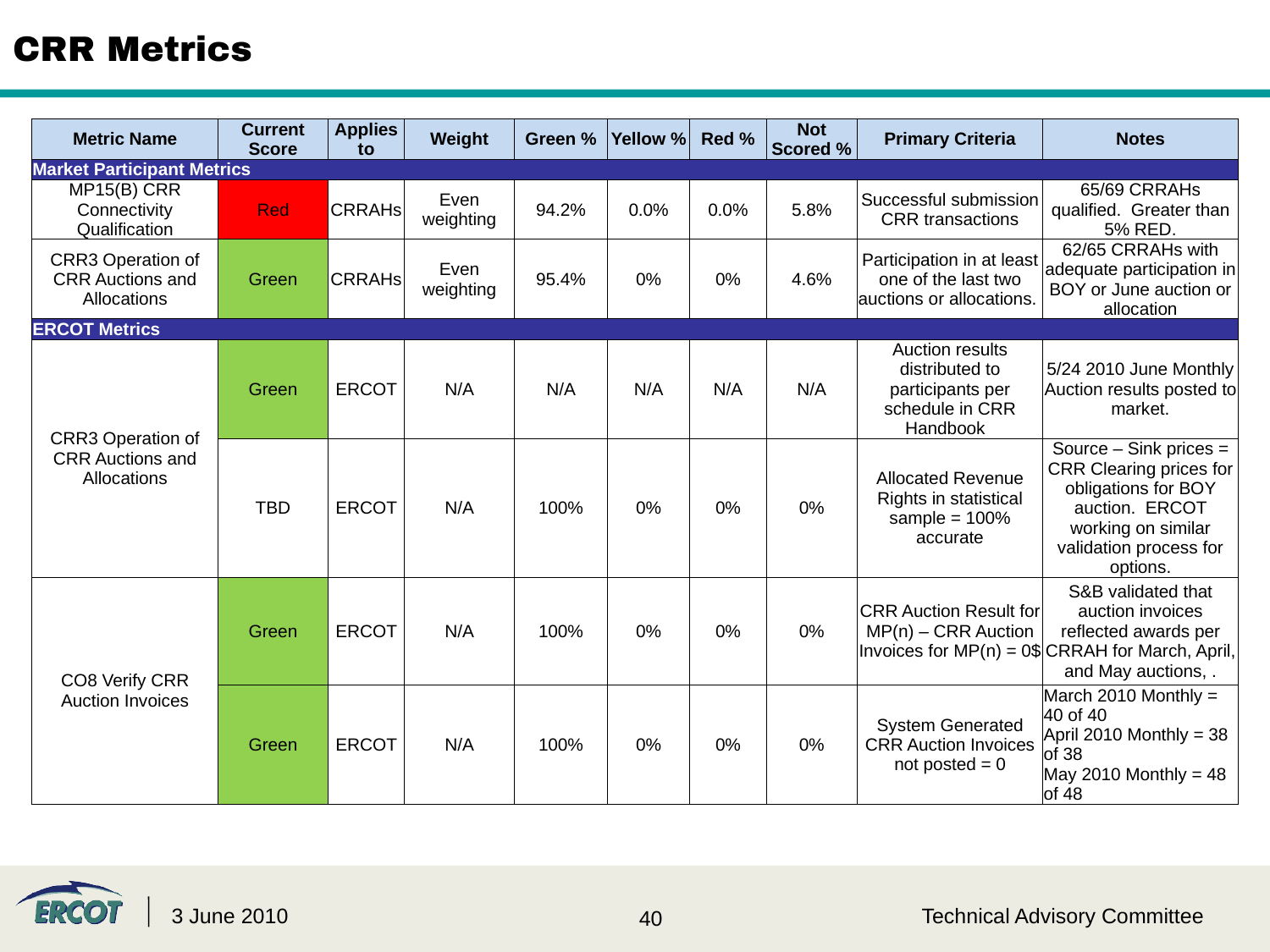

# CRR Metrics
| Metric Name | Current Score | Applies to | Weight | Green % | Yellow % | Red % | Not Scored % | Primary Criteria | Notes |
| --- | --- | --- | --- | --- | --- | --- | --- | --- | --- |
| Market Participant Metrics |  |  |  |  |  |  |  |  |  |
| MP15(B) CRR Connectivity Qualification | Red | CRRAHs | Even weighting | 94.2% | 0.0% | 0.0% | 5.8% | Successful submission CRR transactions | 65/69 CRRAHs qualified. Greater than 5% RED. |
| CRR3 Operation of CRR Auctions and Allocations | Green | CRRAHs | Even weighting | 95.4% | 0% | 0% | 4.6% | Participation in at least one of the last two auctions or allocations. | 62/65 CRRAHs with adequate participation in BOY or June auction or allocation |
| ERCOT Metrics |  |  |  |  |  |  |  |  |  |
| CRR3 Operation of CRR Auctions and Allocations | Green | ERCOT | N/A | N/A | N/A | N/A | N/A | Auction results distributed to participants per schedule in CRR Handbook | 5/24 2010 June Monthly Auction results posted to market. |
|  | TBD | ERCOT | N/A | 100% | 0% | 0% | 0% | Allocated Revenue Rights in statistical sample = 100% accurate | Source – Sink prices = CRR Clearing prices for obligations for BOY auction. ERCOT working on similar validation process for options. |
| CO8 Verify CRR Auction Invoices | Green | ERCOT | N/A | 100% | 0% | 0% | 0% | CRR Auction Result for MP(n) – CRR Auction Invoices for MP(n) = 0$ | S&B validated that auction invoices reflected awards per CRRAH for March, April, and May auctions, . |
|  | Green | ERCOT | N/A | 100% | 0% | 0% | 0% | System Generated CRR Auction Invoices not posted = 0 | March 2010 Monthly = 40 of 40 April 2010 Monthly = 38 of 38 May 2010 Monthly = 48 of 48 |
3 June 2010
Technical Advisory Committee